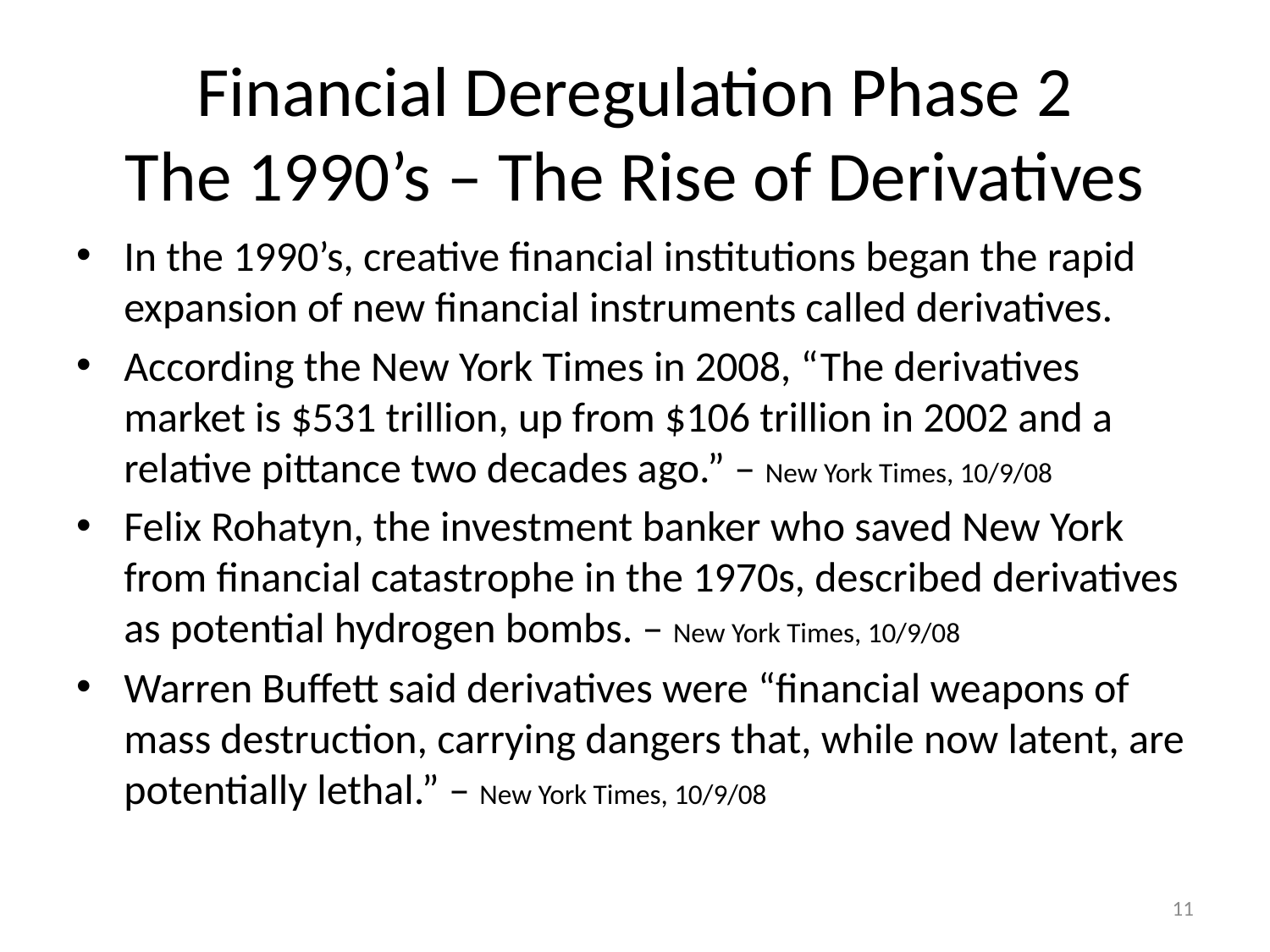

# Financial Deregulation Phase 2 The 1990’s – The Rise of Derivatives
In the 1990’s, creative financial institutions began the rapid expansion of new financial instruments called derivatives.
According the New York Times in 2008, “The derivatives market is $531 trillion, up from $106 trillion in 2002 and a relative pittance two decades ago.” – New York Times, 10/9/08
Felix Rohatyn, the investment banker who saved New York from financial catastrophe in the 1970s, described derivatives as potential hydrogen bombs. – New York Times, 10/9/08
Warren Buffett said derivatives were “financial weapons of mass destruction, carrying dangers that, while now latent, are potentially lethal.” – New York Times, 10/9/08
11